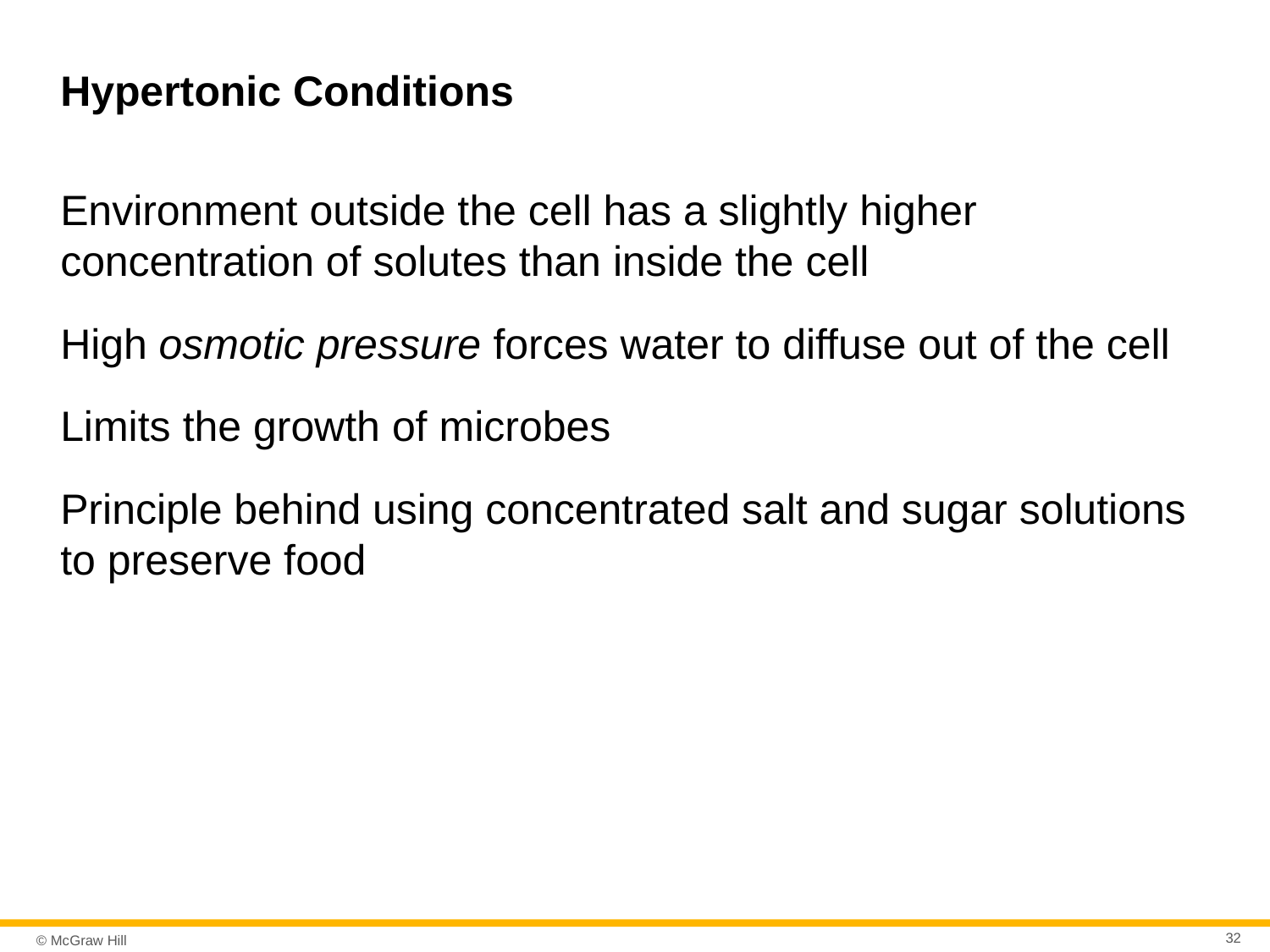

# Hypertonic Conditions
Environment outside the cell has a slightly higher concentration of solutes than inside the cell
High osmotic pressure forces water to diffuse out of the cell
Limits the growth of microbes
Principle behind using concentrated salt and sugar solutions to preserve food